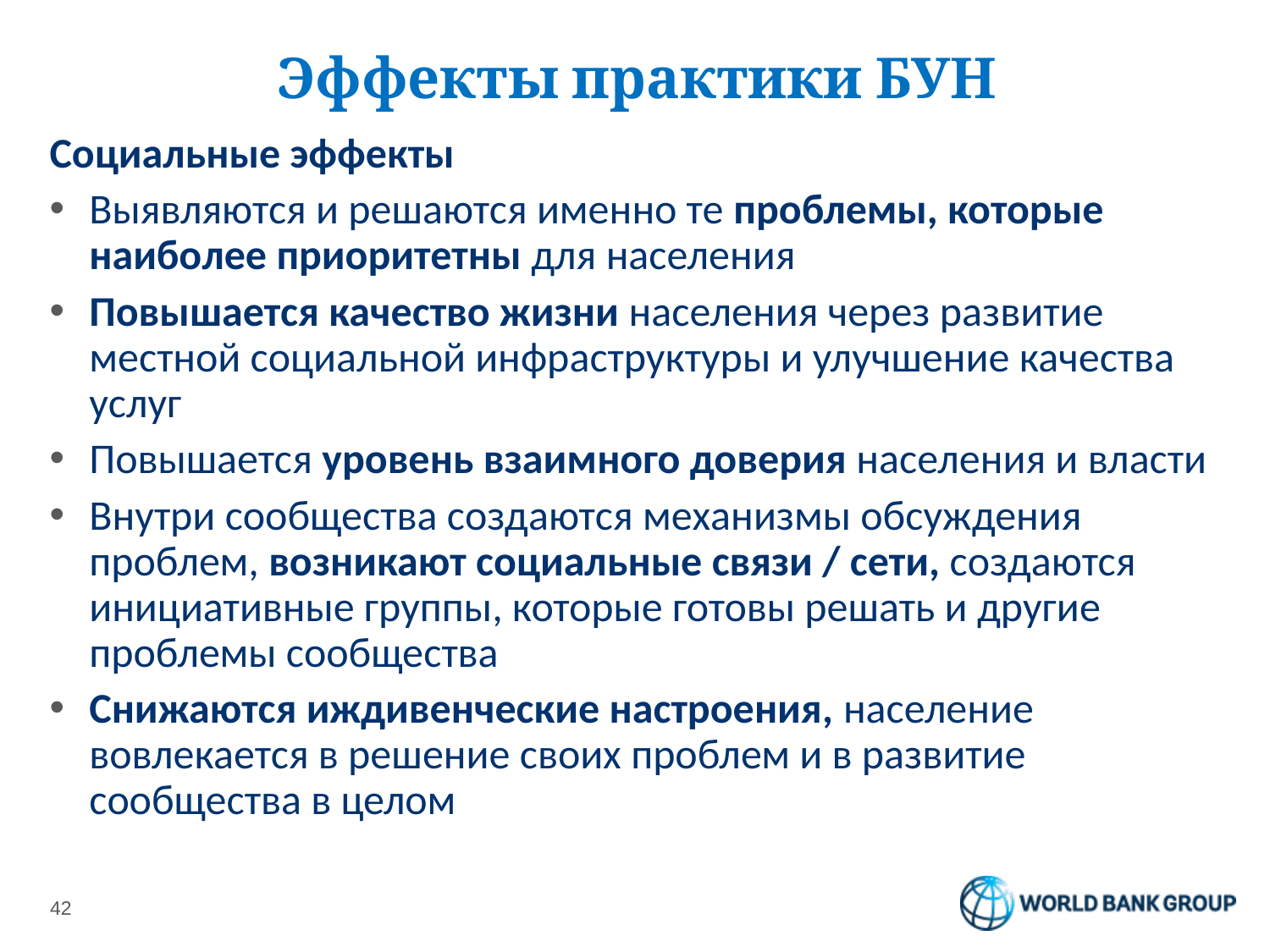

# Эффекты практики БУН
Социальные эффекты
Выявляются и решаются именно те проблемы, которые наиболее приоритетны для населения
Повышается качество жизни населения через развитие местной социальной инфраструктуры и улучшение качества услуг
Повышается уровень взаимного доверия населения и власти
Внутри сообщества создаются механизмы обсуждения проблем, возникают социальные связи / сети, создаются инициативные группы, которые готовы решать и другие проблемы сообщества
Снижаются иждивенческие настроения, население вовлекается в решение своих проблем и в развитие сообщества в целом

42